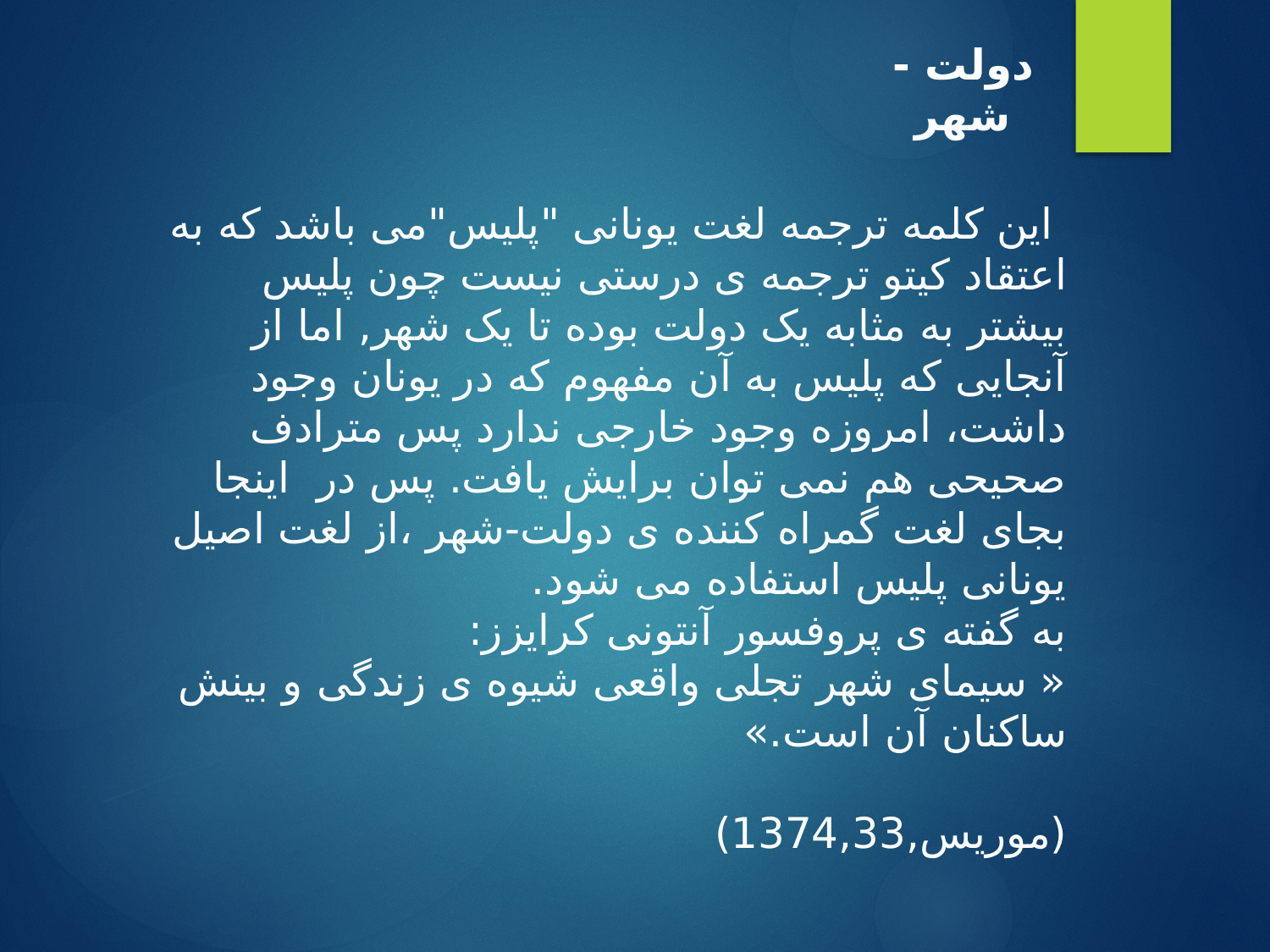

دولت - شهر
 این کلمه ترجمه لغت یونانی "پلیس"می باشد که به اعتقاد کیتو ترجمه ی درستی نیست چون پلیس بیشتر به مثابه یک دولت بوده تا یک شهر, اما از آنجایی که پلیس به آن مفهوم که در یونان وجود داشت، امروزه وجود خارجی ندارد پس مترادف صحیحی هم نمی توان برایش یافت. پس در  اینجا  بجای لغت گمراه کننده ی دولت-شهر ،از لغت اصیل یونانی پلیس استفاده می شود.
به گفته ی پروفسور آنتونی کرایزز:
« سیمای شهر تجلی واقعی شیوه ی زندگی و بینش ساکنان آن است.»

(موریس,1374,33)